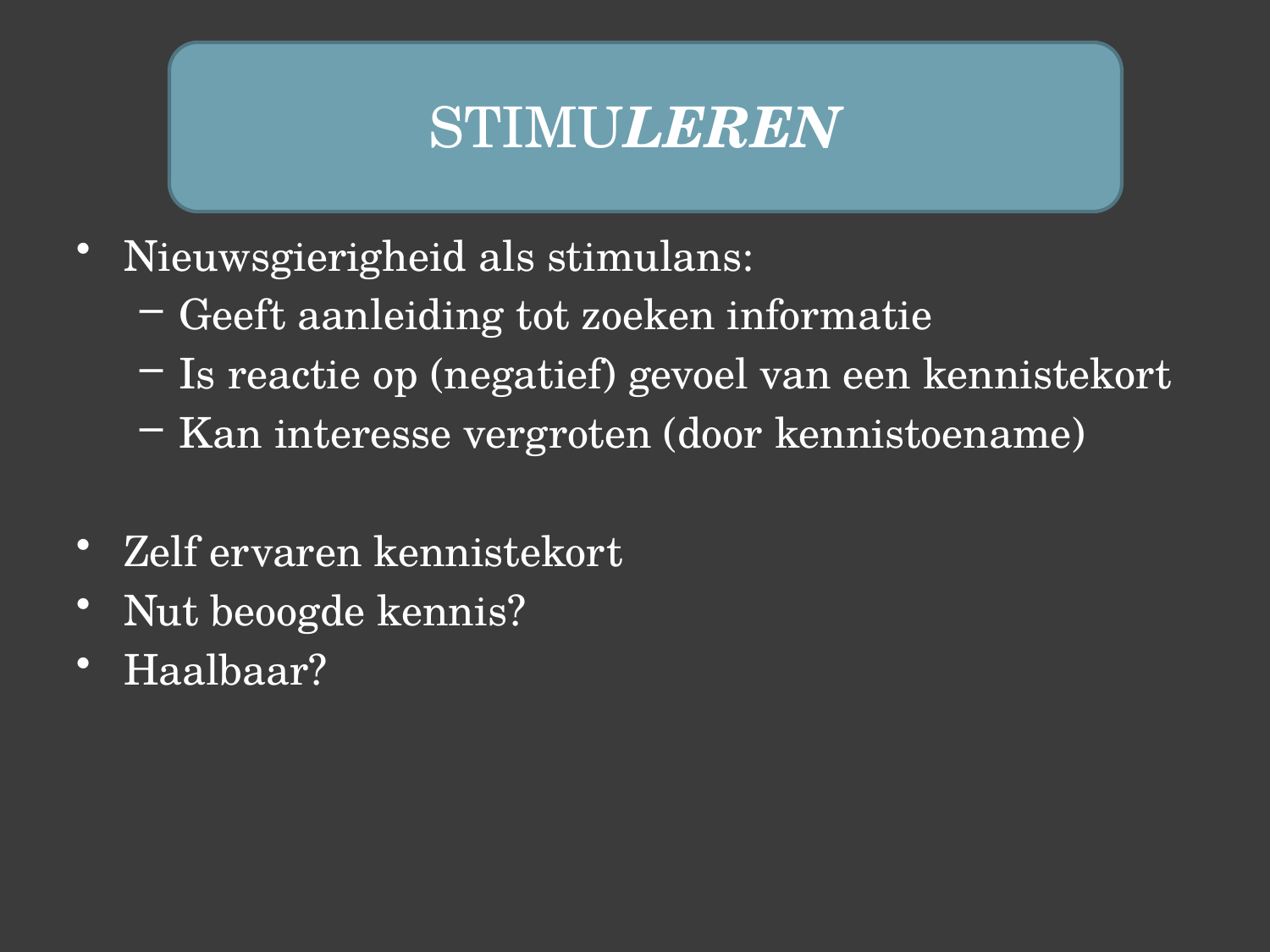

# Stimuleren

Nieuwsgierigheid als stimulans:
Geeft aanleiding tot zoeken informatie
Is reactie op (negatief) gevoel van een kennistekort
Kan interesse vergroten (door kennistoename)

Zelf ervaren kennistekort
Nut beoogde kennis?
Haalbaar?